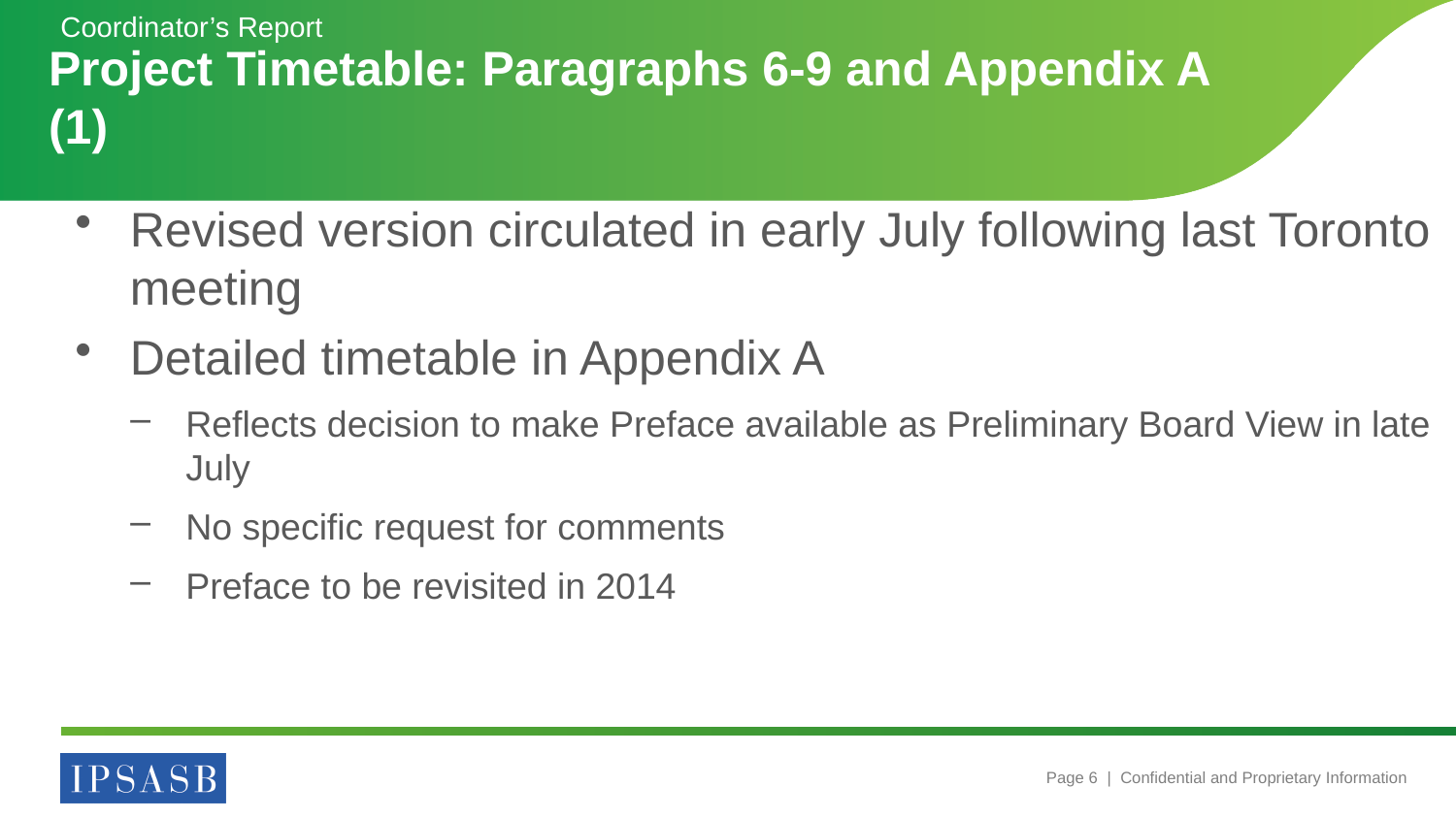

Coordinator’s Report

# Project Timetable: Paragraphs 6-9 and Appendix A (1)
Revised version circulated in early July following last Toronto meeting
Detailed timetable in Appendix A
Reflects decision to make Preface available as Preliminary Board View in late July
No specific request for comments
Preface to be revisited in 2014